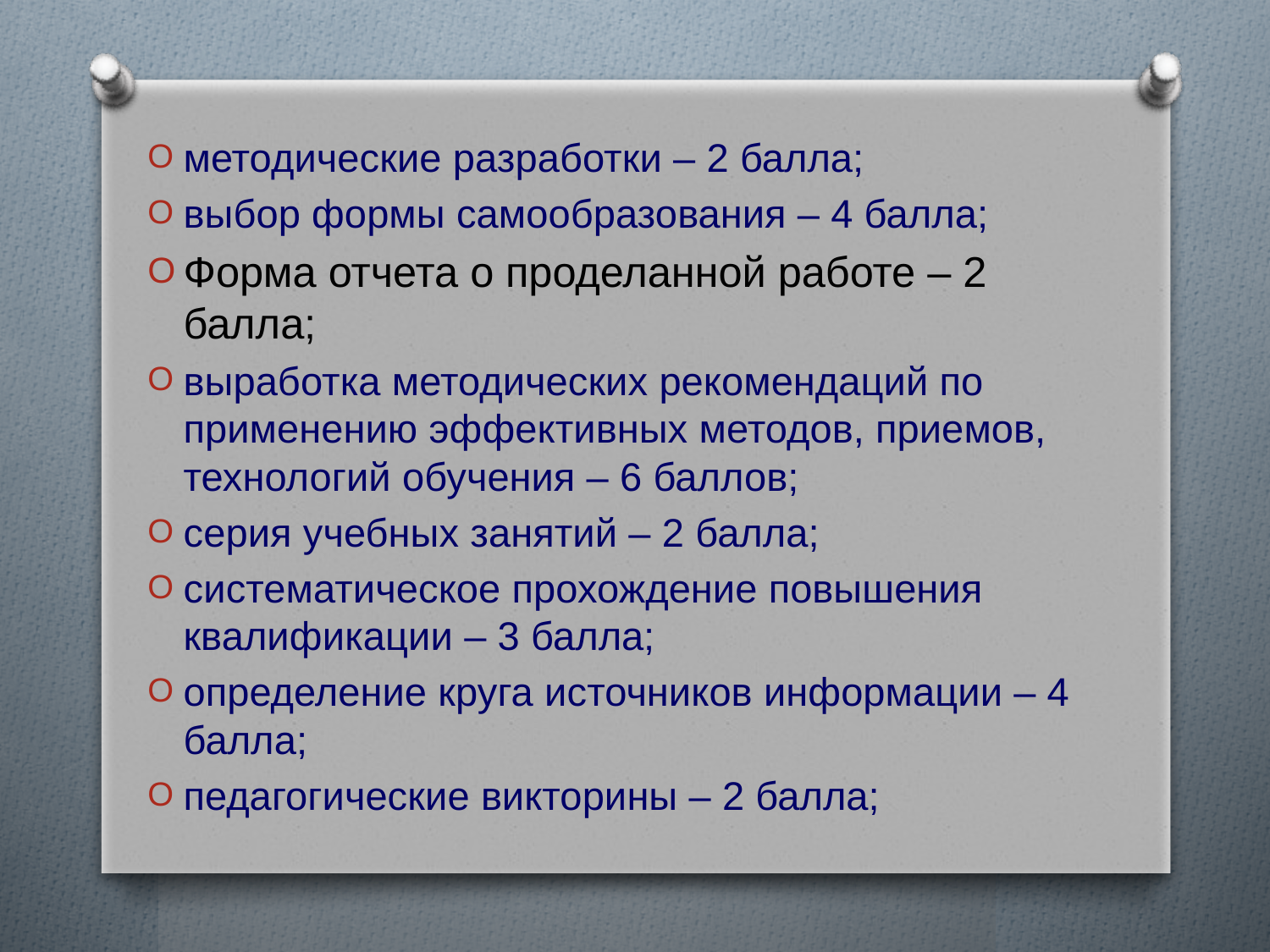

методические разработки – 2 балла;
выбор формы самообразования – 4 балла;
Форма отчета о проделанной работе – 2 балла;
выработка методических рекомендаций по применению эффективных методов, приемов, технологий обучения – 6 баллов;
серия учебных занятий – 2 балла;
систематическое прохождение повышения квалификации – 3 балла;
определение круга источников информации – 4 балла;
педагогические викторины – 2 балла;